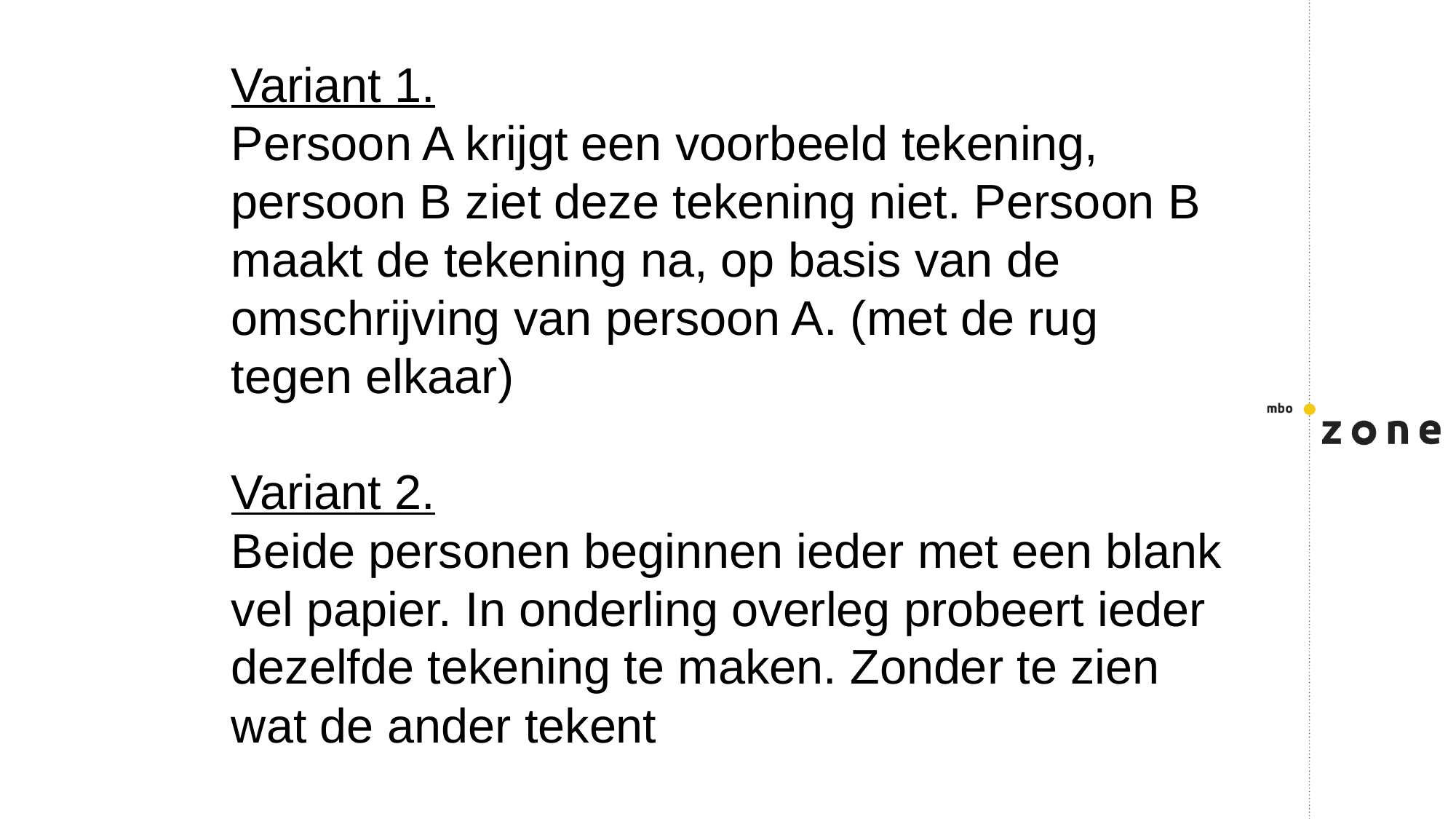

Variant 1.
Persoon A krijgt een voorbeeld tekening, persoon B ziet deze tekening niet. Persoon B maakt de tekening na, op basis van de omschrijving van persoon A. (met de rug tegen elkaar)

Variant 2.
Beide personen beginnen ieder met een blank vel papier. In onderling overleg probeert ieder dezelfde tekening te maken. Zonder te zien wat de ander tekent